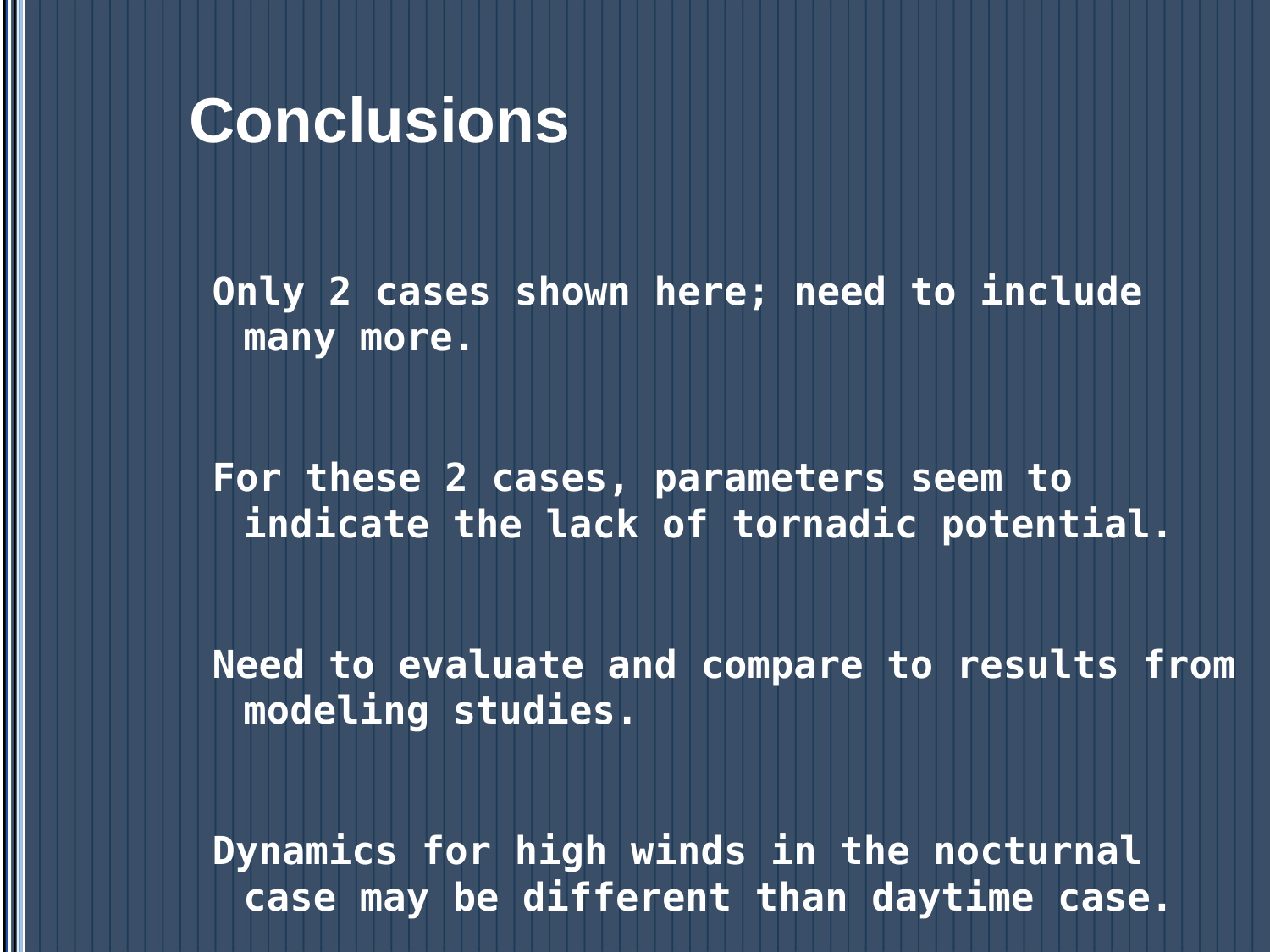

# Conclusions
Only 2 cases shown here; need to include many more.

For these 2 cases, parameters seem to indicate the lack of tornadic potential.

Need to evaluate and compare to results from modeling studies.

Dynamics for high winds in the nocturnal case may be different than daytime case.